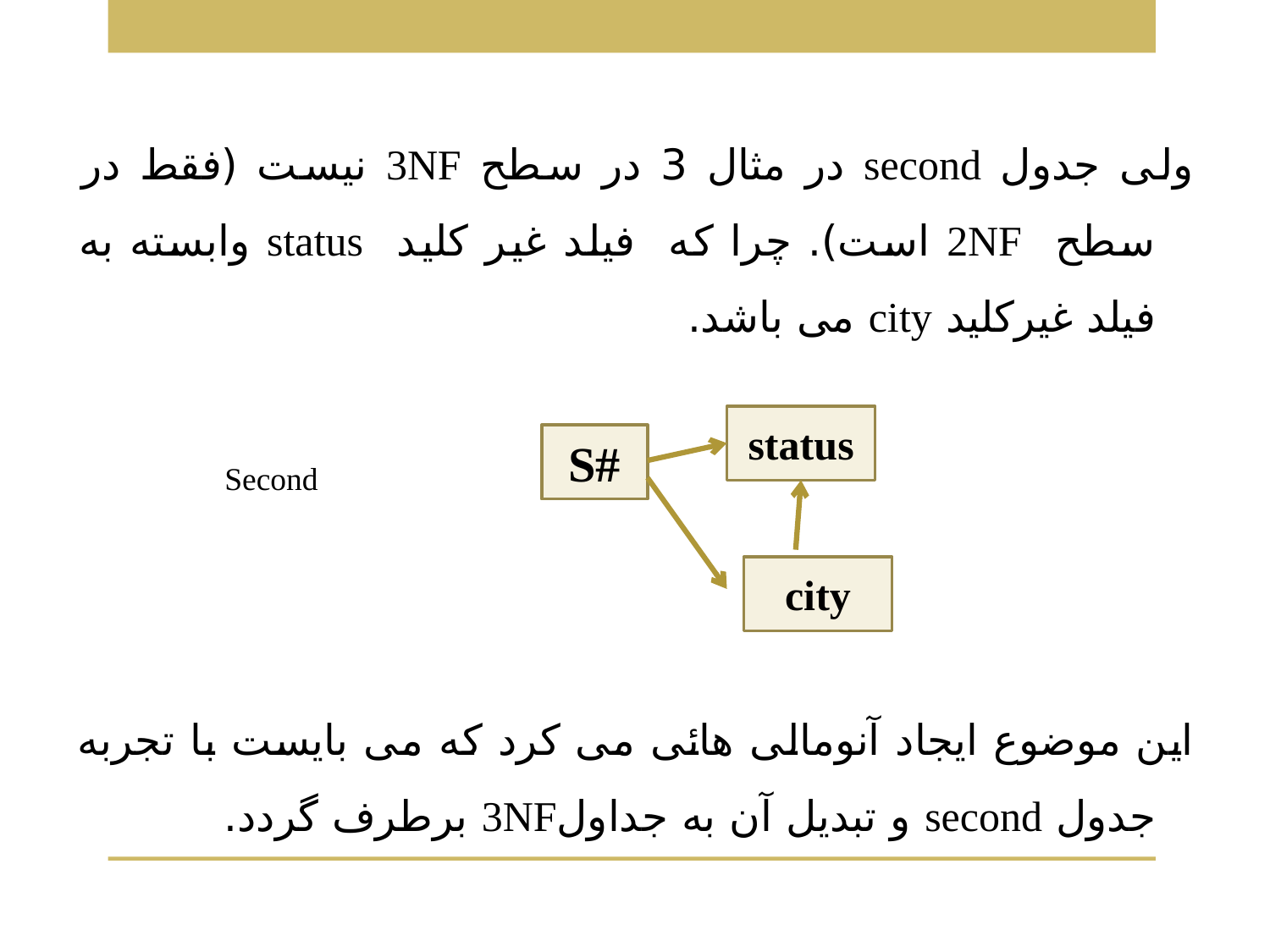

ولی جدول second در مثال 3 در سطح 3NF نیست (فقط در سطح  2NF است). چرا که  فیلد غیر کلید  status وابسته به فیلد غیرکلید city می باشد.

این موضوع ایجاد آنومالی هائی می کرد که می بایست با تجربه جدول second و تبدیل آن به جداول3NF برطرف گردد.
status
S#
Second
city